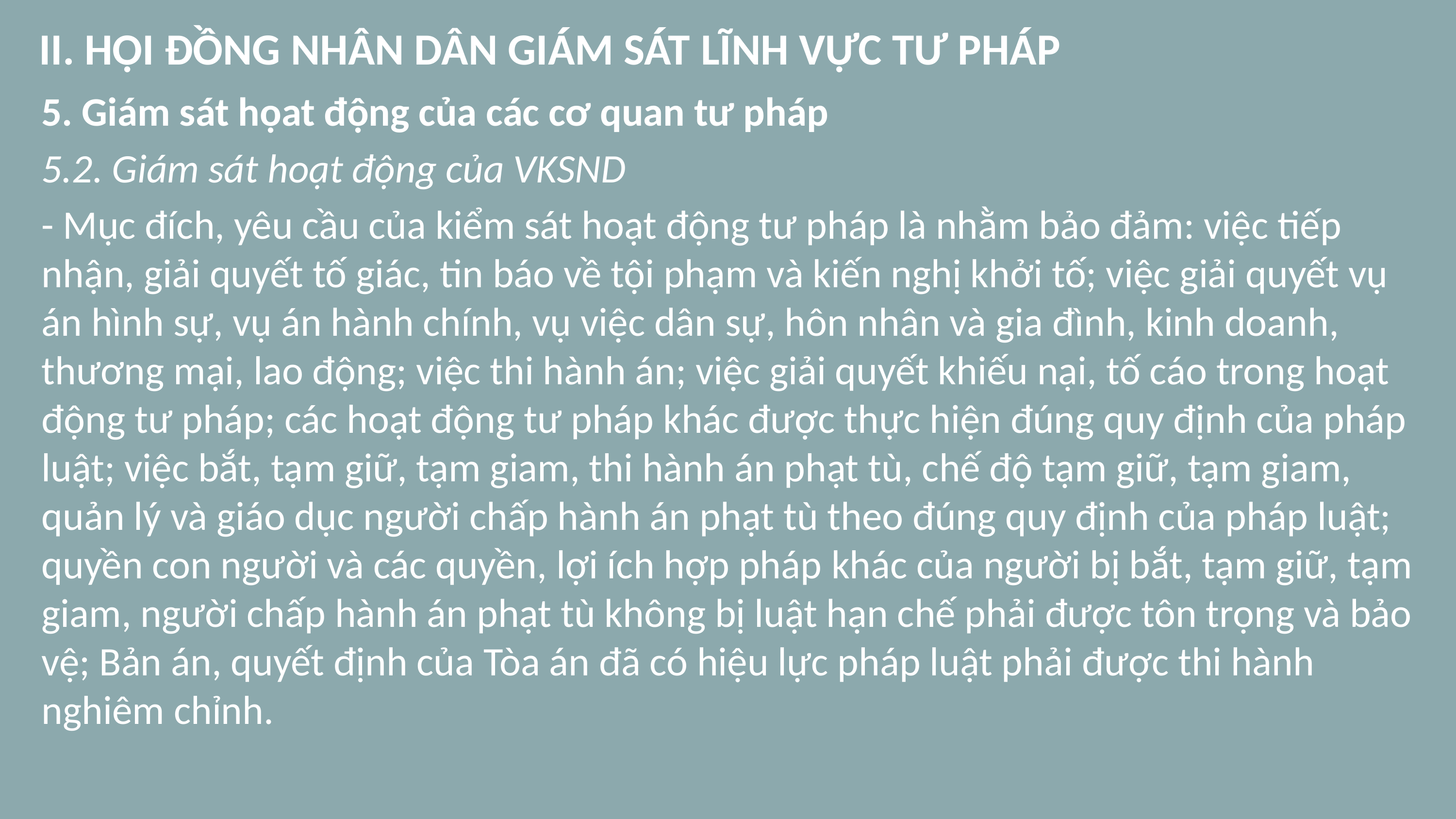

# II. HỘI ĐỒNG NHÂN DÂN GIÁM SÁT LĨNH VỰC TƯ PHÁP
5. Giám sát họat động của các cơ quan tư pháp
5.2. Giám sát hoạt động của VKSND
- Mục đích, yêu cầu của kiểm sát hoạt động tư pháp là nhằm bảo đảm: việc tiếp nhận, giải quyết tố giác, tin báo về tội phạm và kiến nghị khởi tố; việc giải quyết vụ án hình sự, vụ án hành chính, vụ việc dân sự, hôn nhân và gia đình, kinh doanh, thương mại, lao động; việc thi hành án; việc giải quyết khiếu nại, tố cáo trong hoạt động tư pháp; các hoạt động tư pháp khác được thực hiện đúng quy định của pháp luật; việc bắt, tạm giữ, tạm giam, thi hành án phạt tù, chế độ tạm giữ, tạm giam, quản lý và giáo dục người chấp hành án phạt tù theo đúng quy định của pháp luật; quyền con người và các quyền, lợi ích hợp pháp khác của người bị bắt, tạm giữ, tạm giam, người chấp hành án phạt tù không bị luật hạn chế phải được tôn trọng và bảo vệ; Bản án, quyết định của Tòa án đã có hiệu lực pháp luật phải được thi hành nghiêm chỉnh.